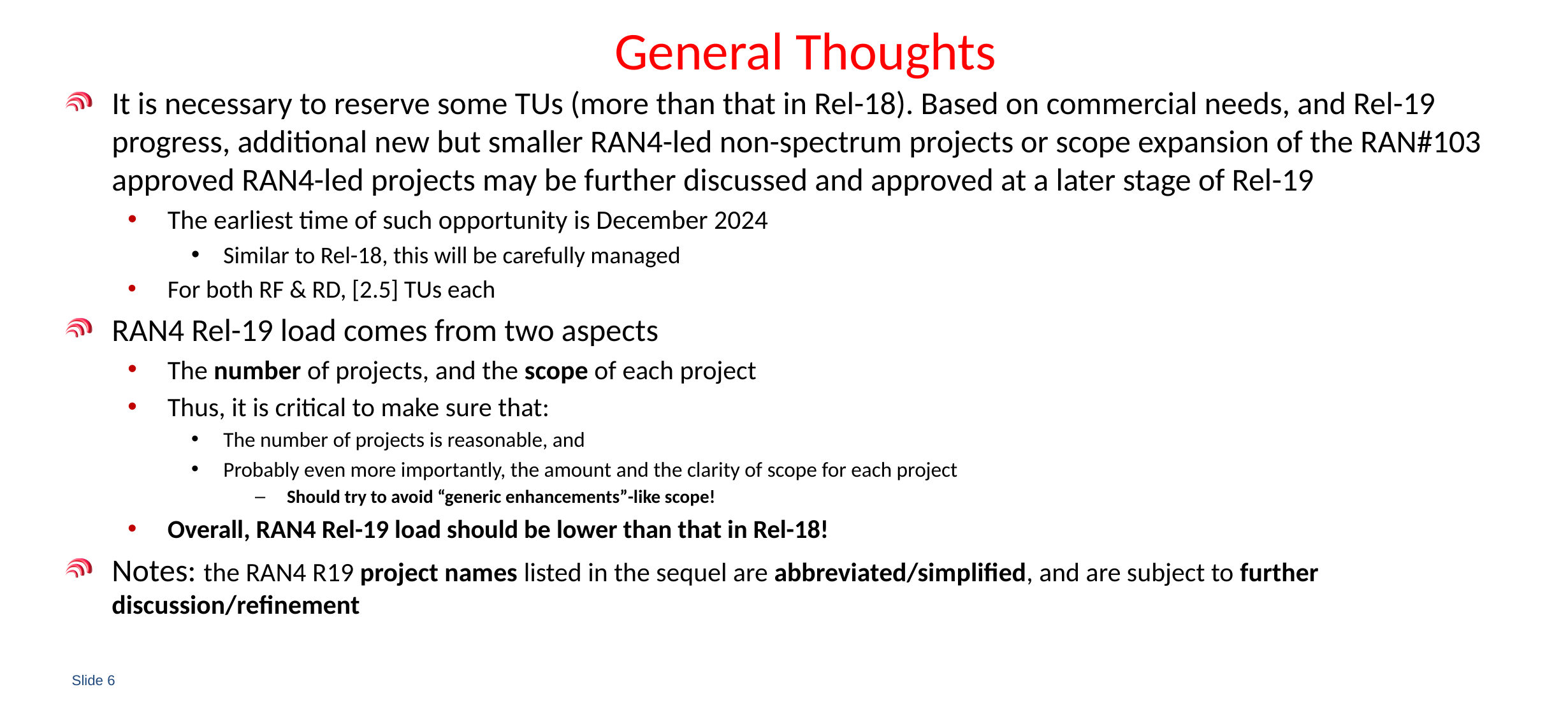

# General Thoughts
It is necessary to reserve some TUs (more than that in Rel-18). Based on commercial needs, and Rel-19 progress, additional new but smaller RAN4-led non-spectrum projects or scope expansion of the RAN#103 approved RAN4-led projects may be further discussed and approved at a later stage of Rel-19
The earliest time of such opportunity is December 2024
Similar to Rel-18, this will be carefully managed
For both RF & RD, [2.5] TUs each
RAN4 Rel-19 load comes from two aspects
The number of projects, and the scope of each project
Thus, it is critical to make sure that:
The number of projects is reasonable, and
Probably even more importantly, the amount and the clarity of scope for each project
Should try to avoid “generic enhancements”-like scope!
Overall, RAN4 Rel-19 load should be lower than that in Rel-18!
Notes: the RAN4 R19 project names listed in the sequel are abbreviated/simplified, and are subject to further discussion/refinement